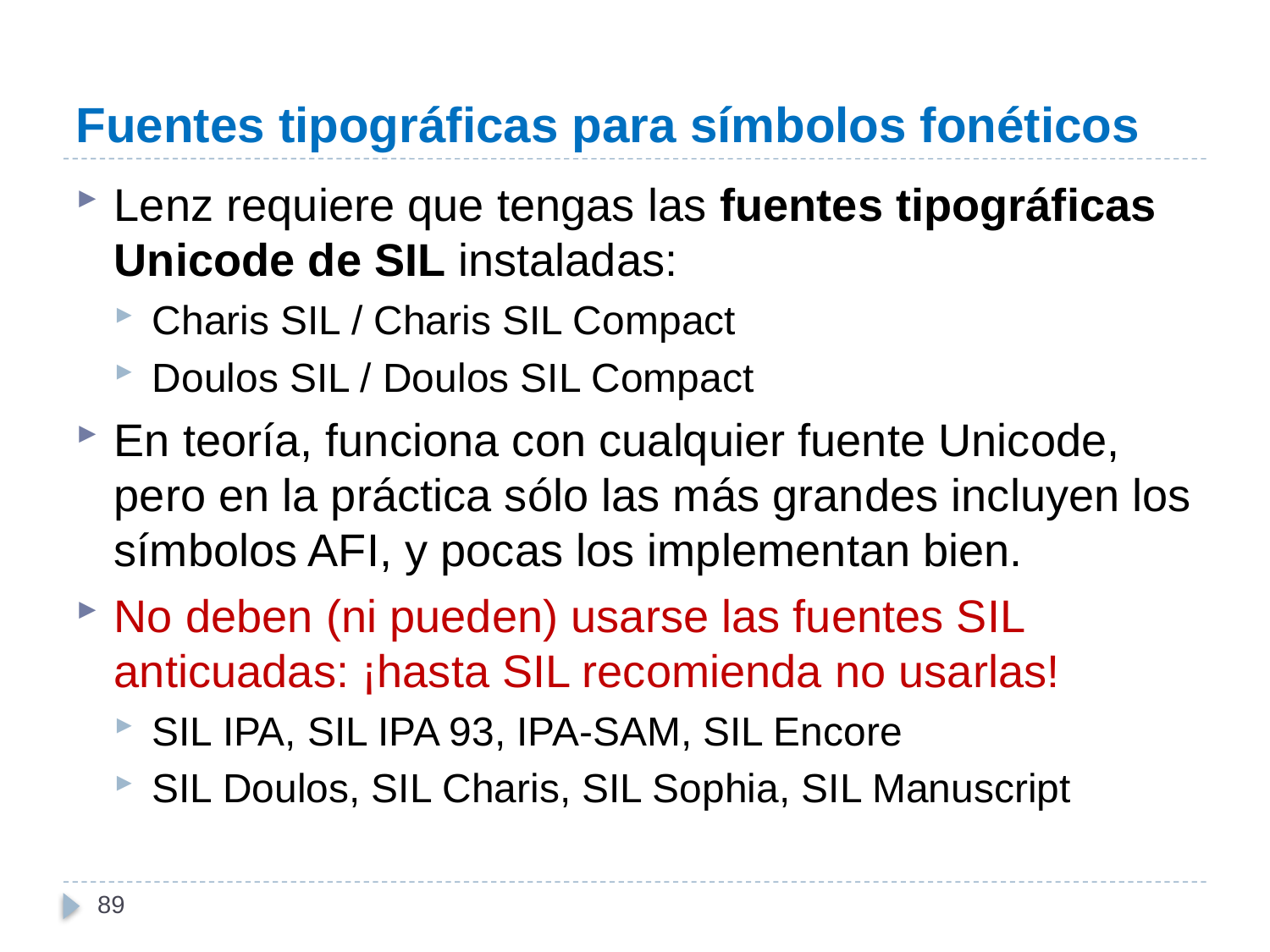

# Fuentes tipográficas para símbolos fonéticos
Lenz requiere que tengas las fuentes tipográficas Unicode de SIL instaladas:
Charis SIL / Charis SIL Compact
Doulos SIL / Doulos SIL Compact
En teoría, funciona con cualquier fuente Unicode, pero en la práctica sólo las más grandes incluyen los símbolos AFI, y pocas los implementan bien.
No deben (ni pueden) usarse las fuentes SIL anticuadas: ¡hasta SIL recomienda no usarlas!
SIL IPA, SIL IPA 93, IPA-SAM, SIL Encore
SIL Doulos, SIL Charis, SIL Sophia, SIL Manuscript

89